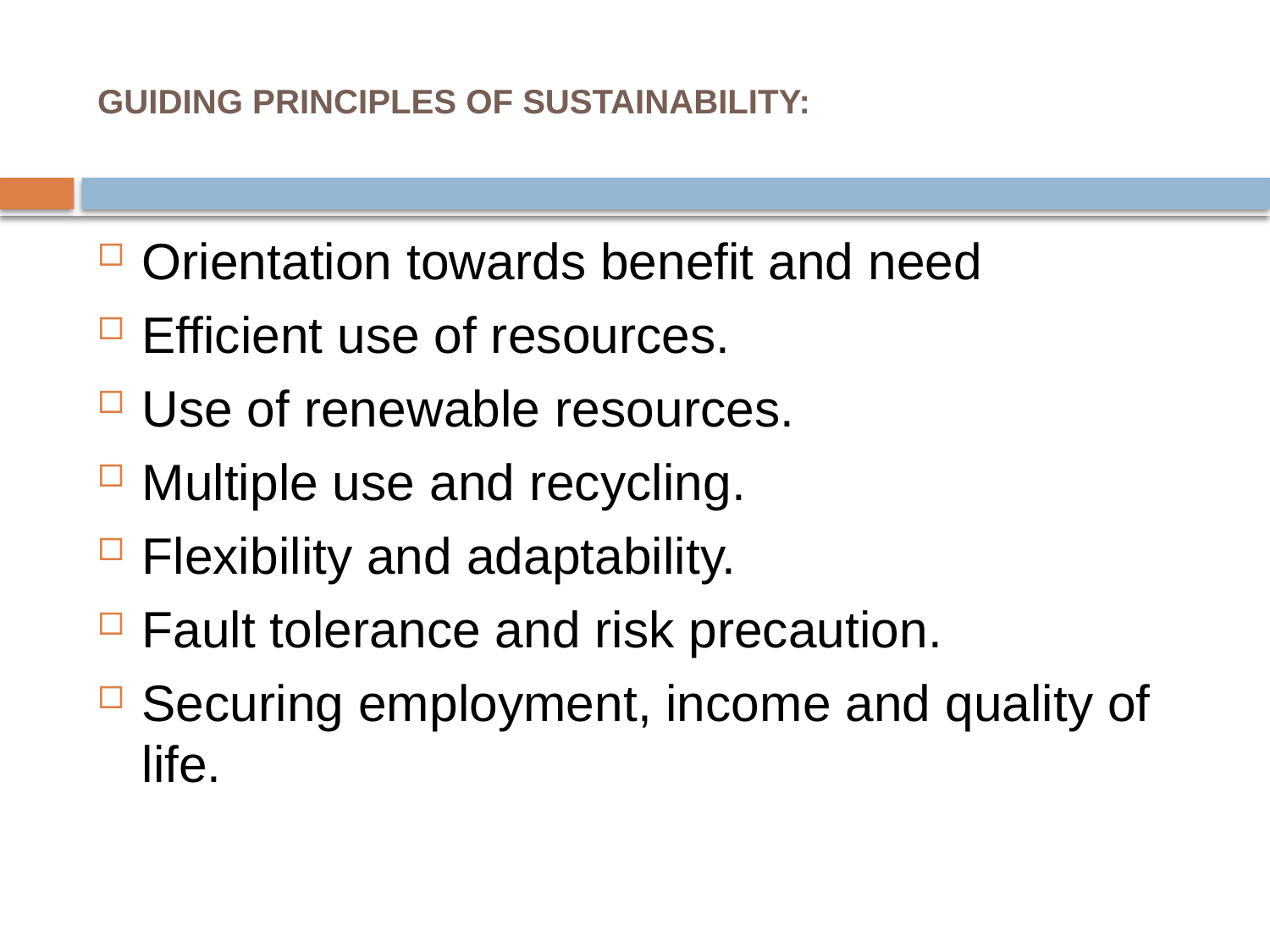

# GUIDING PRINCIPLES OF SUSTAINABILITY:
Orientation towards benefit and need
Efficient use of resources.
Use of renewable resources.
Multiple use and recycling.
Flexibility and adaptability.
Fault tolerance and risk precaution.
Securing employment, income and quality of life.